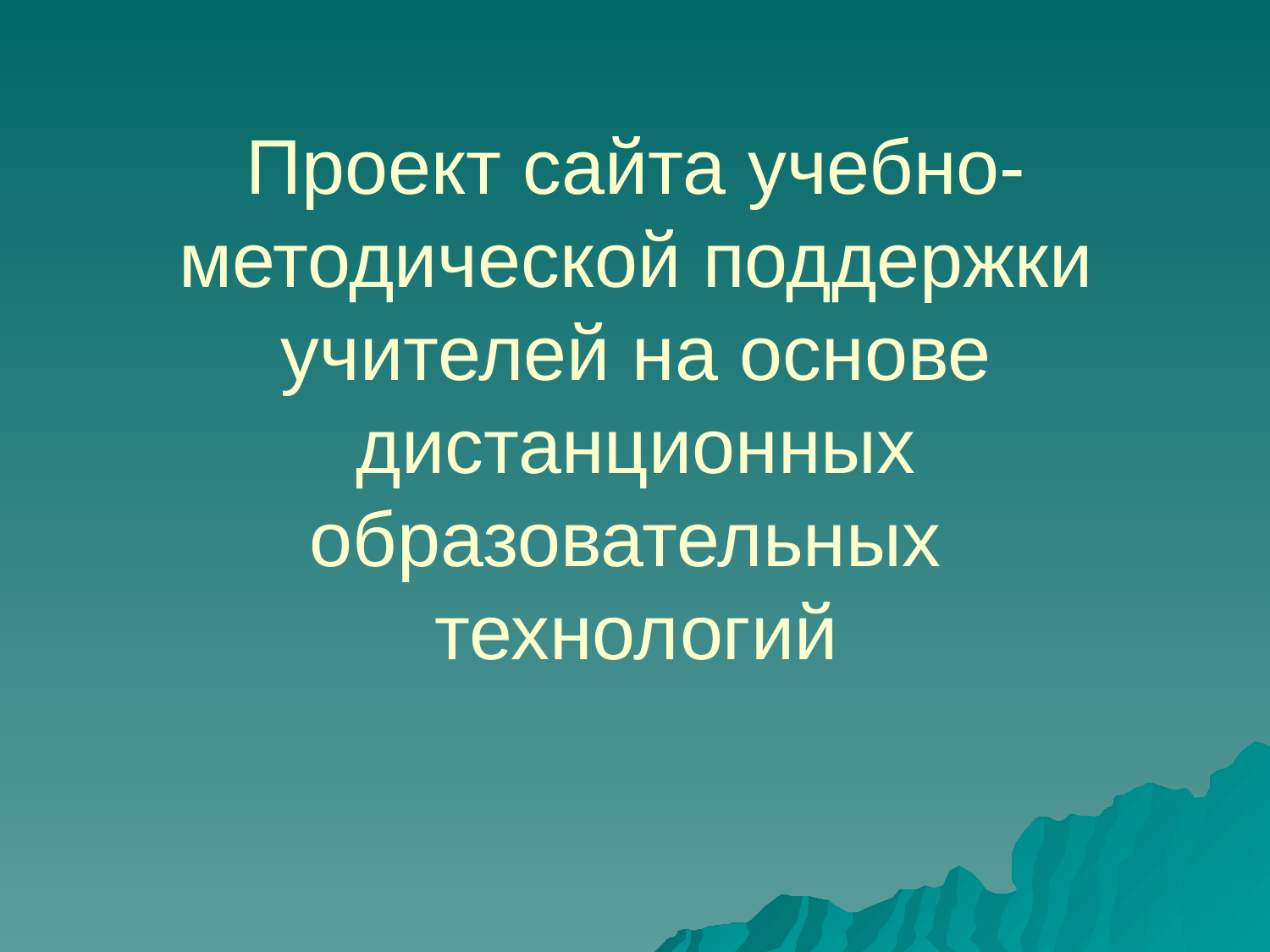

# Проект сайта учебно-методической поддержки учителей на основе дистанционных образовательных технологий